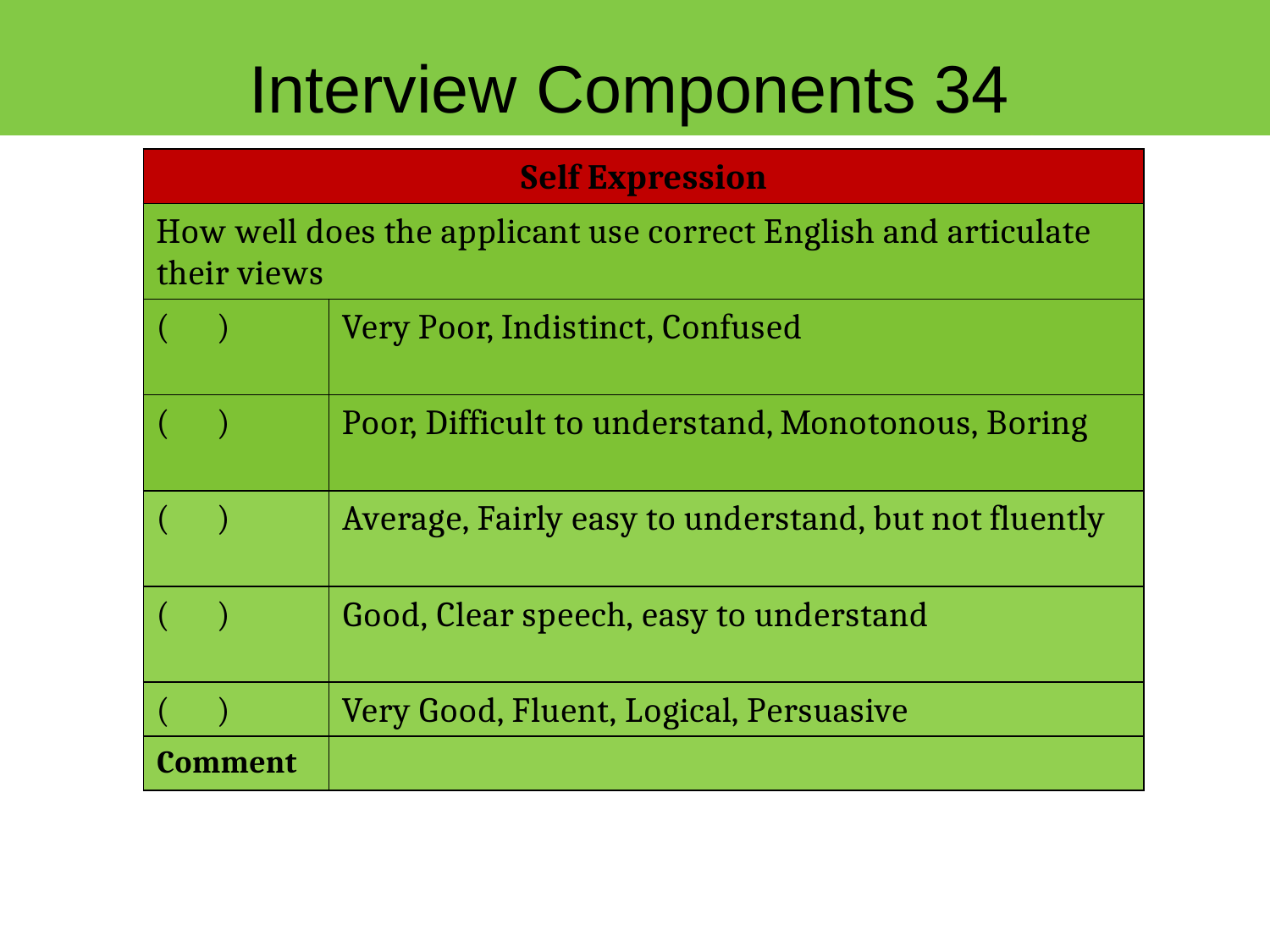

Interview Components 34

| Self Expression |  |
| --- | --- |
| How well does the applicant use correct English and articulate their views |  |
| ( ) | Very Poor, Indistinct, Confused |
| ( ) | Poor, Difficult to understand, Monotonous, Boring |
| ( ) | Average, Fairly easy to understand, but not fluently |
| ( ) | Good, Clear speech, easy to understand |
| ( ) | Very Good, Fluent, Logical, Persuasive |
| Comment |  |